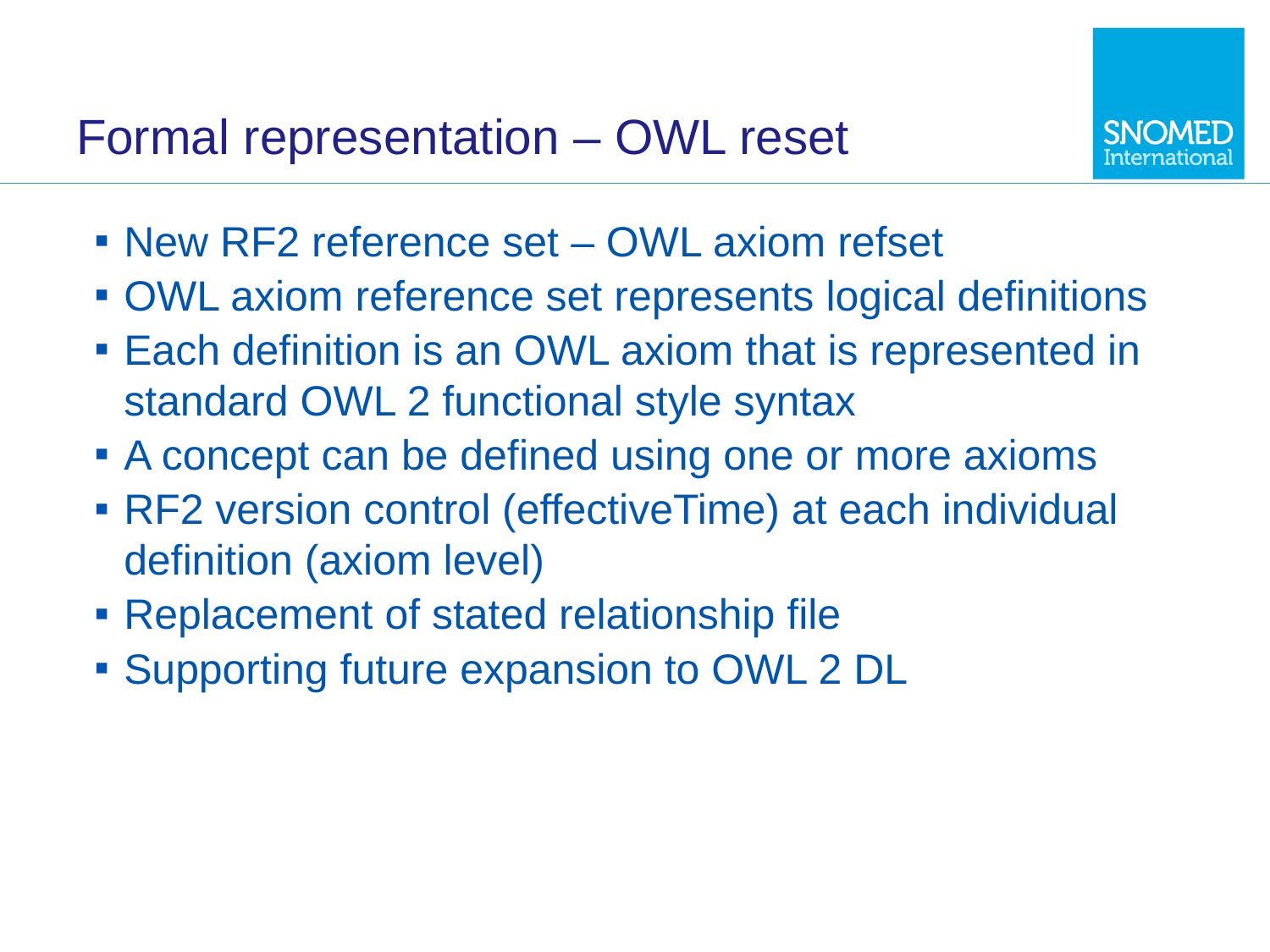

# Formal representation – OWL reset
New RF2 reference set – OWL axiom refset
OWL axiom reference set represents logical definitions
Each definition is an OWL axiom that is represented in standard OWL 2 functional style syntax
A concept can be defined using one or more axioms
RF2 version control (effectiveTime) at each individual definition (axiom level)
Replacement of stated relationship file
Supporting future expansion to OWL 2 DL